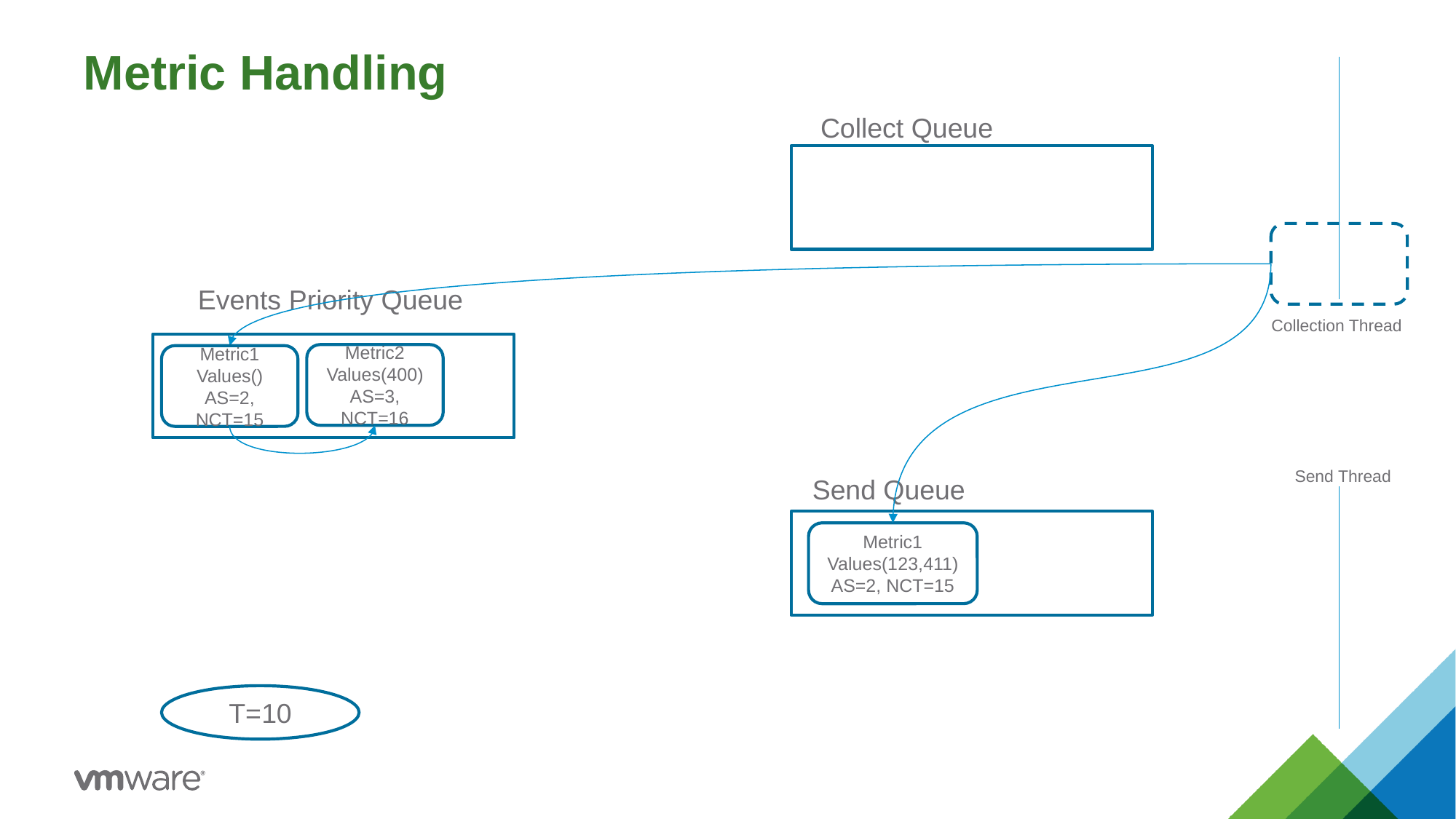

# Metric Handling
Collect Queue

Events Priority Queue
Collection Thread

Metric2
Values(400)
AS=3, NCT=16
Metric1
Values()
AS=2, NCT=15
Send Thread
Send Queue

Metric1
Values(123,411)
AS=2, NCT=15
T=10